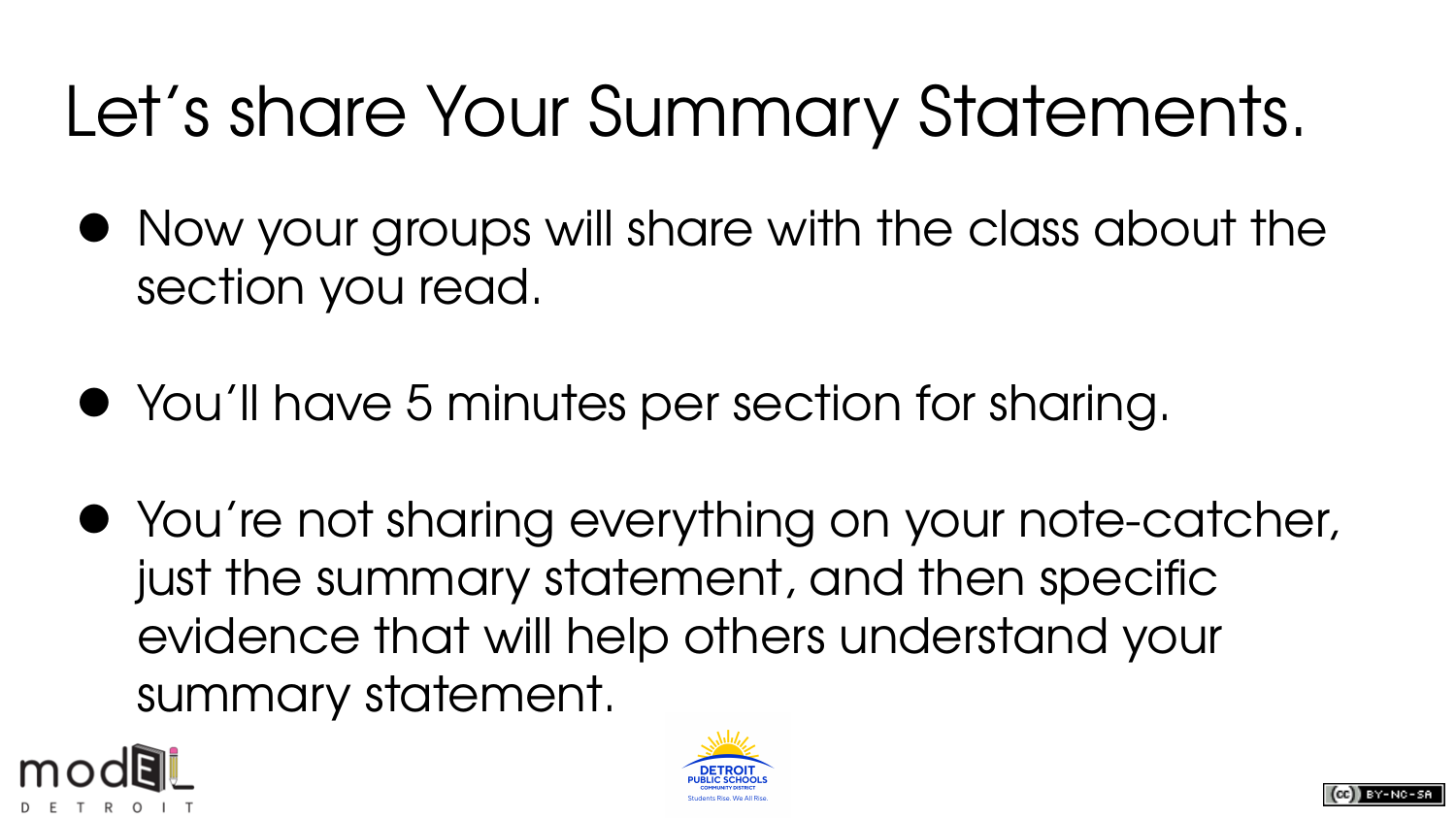

# Let’s share Your Summary Statements.
Now your groups will share with the class about the section you read.

You’ll have 5 minutes per section for sharing.

You’re not sharing everything on your note-catcher, just the summary statement, and then specific evidence that will help others understand your summary statement.